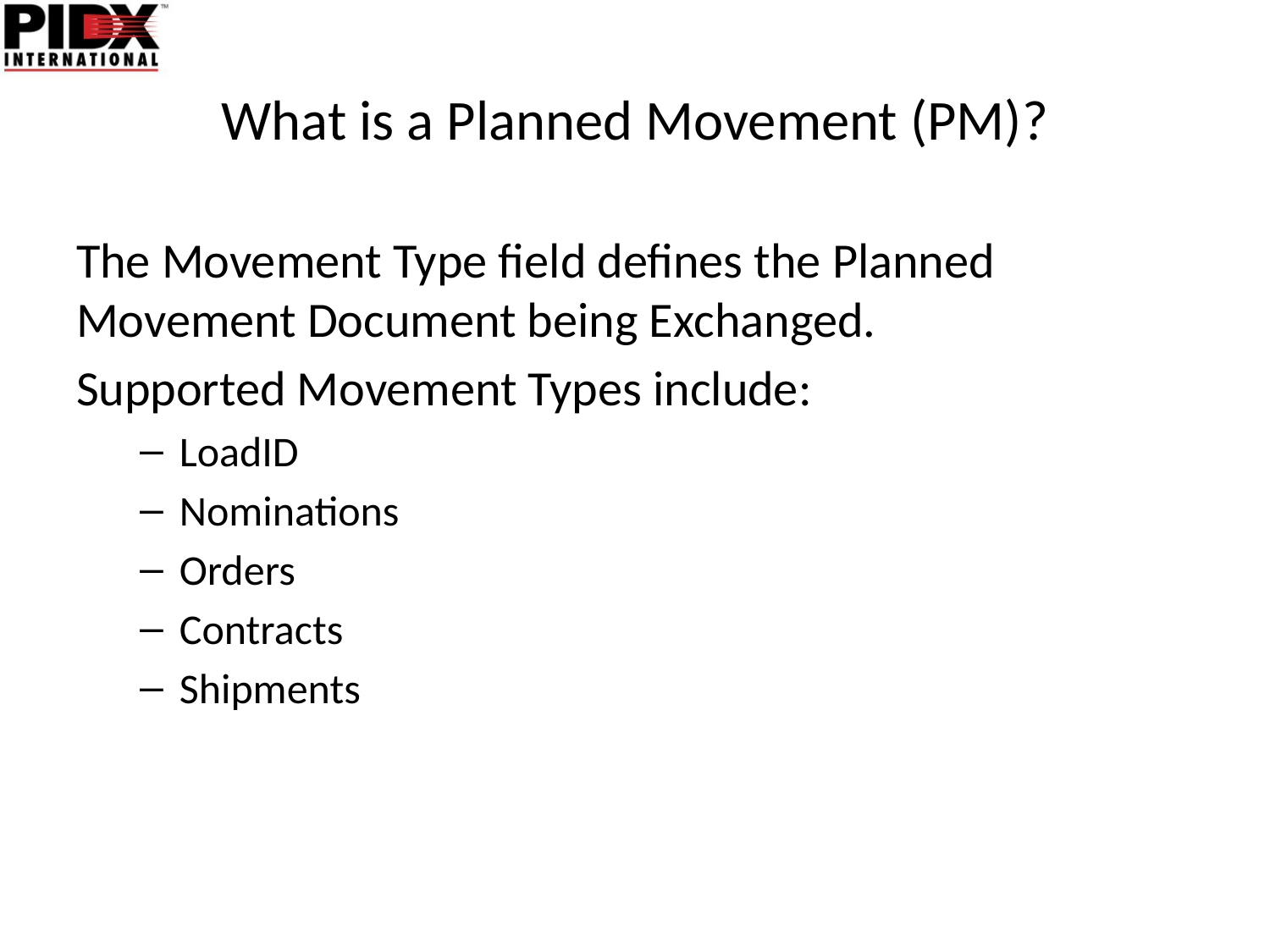

# What is a Planned Movement (PM)?
The Movement Type field defines the Planned Movement Document being Exchanged.
Supported Movement Types include:
LoadID
Nominations
Orders
Contracts
Shipments